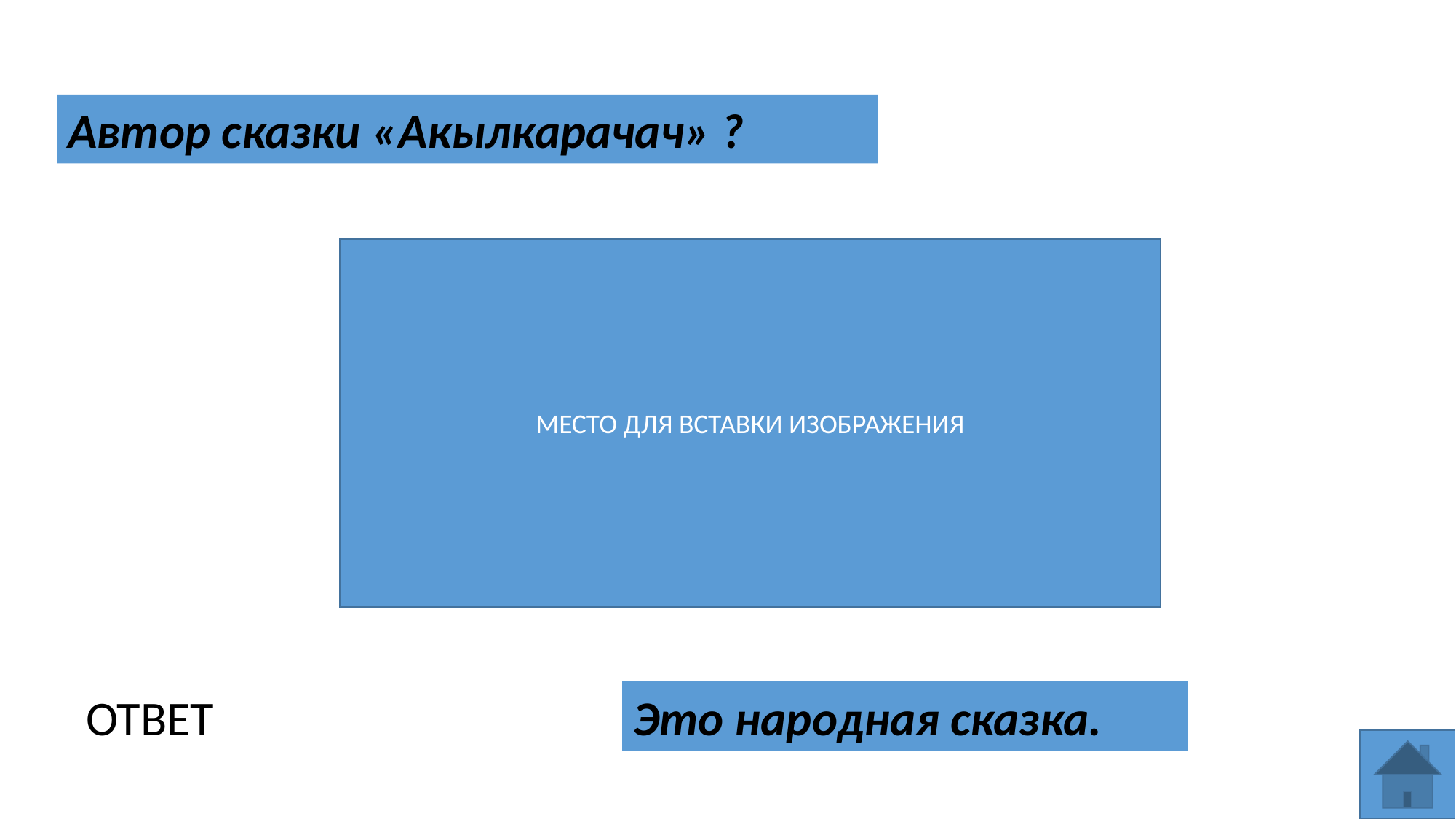

Автор сказки «Акылкарачач» ?
МЕСТО ДЛЯ ВСТАВКИ ИЗОБРАЖЕНИЯ
Это народная сказка.
ОТВЕТ